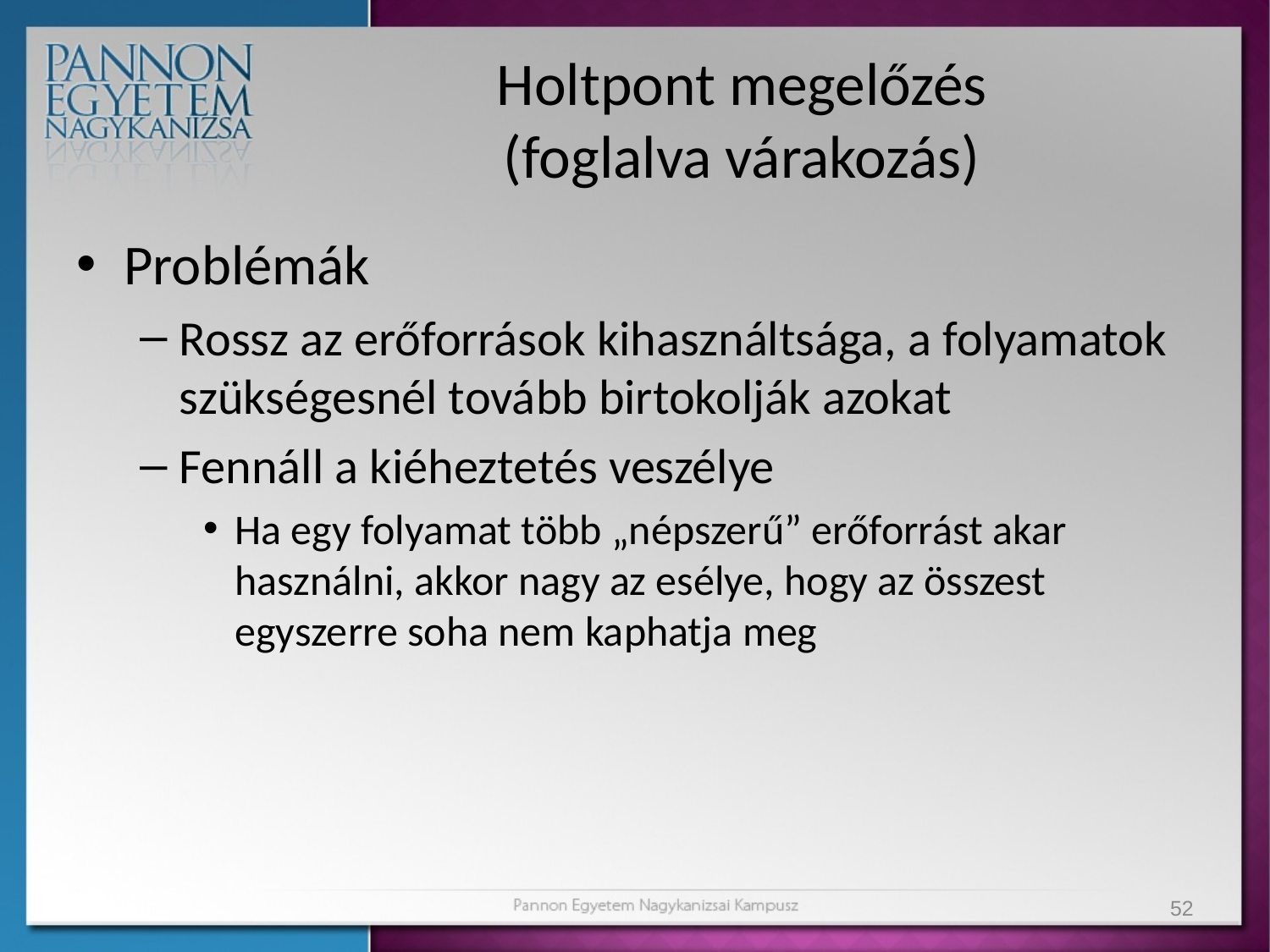

# Holtpont megelőzés (foglalva várakozás)
Problémák
Rossz az erőforrások kihasználtsága, a folyamatok szükségesnél tovább birtokolják azokat
Fennáll a kiéheztetés veszélye
Ha egy folyamat több „népszerű” erőforrást akar használni, akkor nagy az esélye, hogy az összest egyszerre soha nem kaphatja meg
52